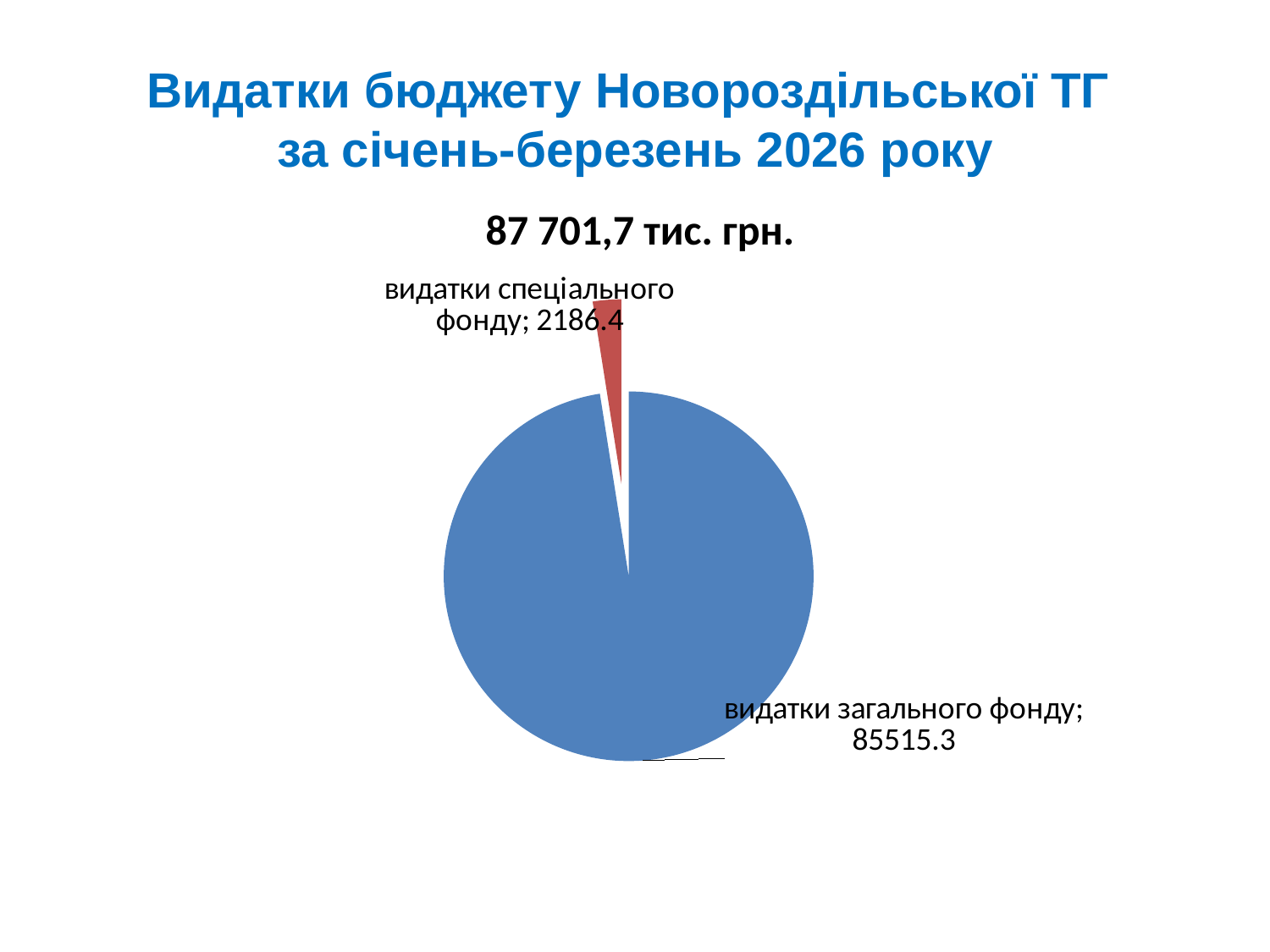

# Видатки бюджету Новороздільської ТГ за січень-березень 2026 року
87 701,7 тис. грн.

### Chart

| Category | Продажи |
|---|---|
| видатки загального фонду | 85515.3 |
| видатки спеціального фонду | 2186.4 |